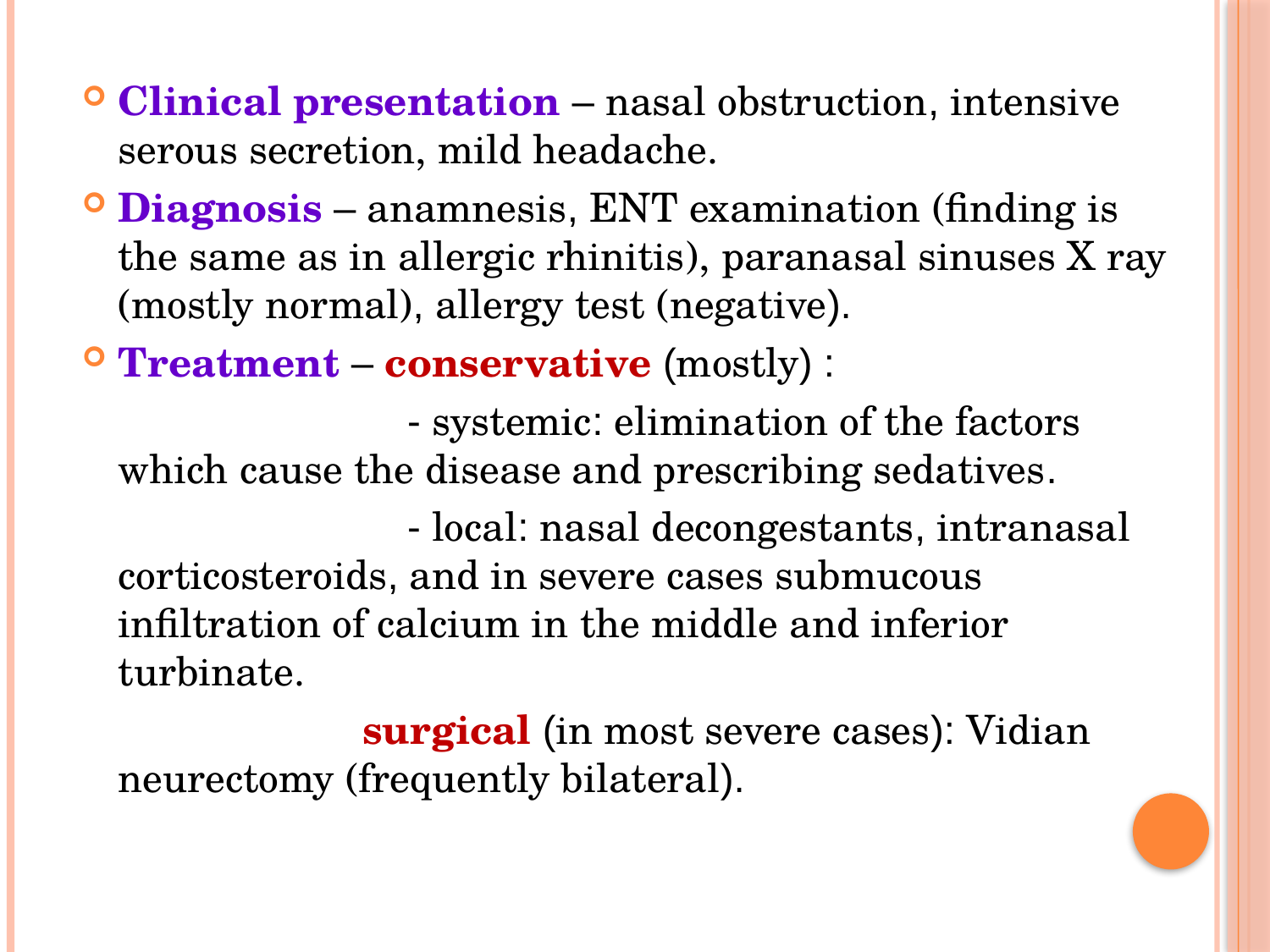

Clinical presentation – nasal obstruction, intensive serous secretion, mild headache.
Diagnosis – anamnesis, ENT examination (finding is the same as in allergic rhinitis), paranasal sinuses X ray (mostly normal), allergy test (negative).
Treatment – conservative (mostly) :
                             - systemic: elimination of the factors which cause the disease and prescribing sedatives.
                             - local: nasal decongestants, intranasal corticosteroids, and in severe cases submucous infiltration of calcium in the middle and inferior turbinate.
                         surgical (in most severe cases): Vidian neurectomy (frequently bilateral).